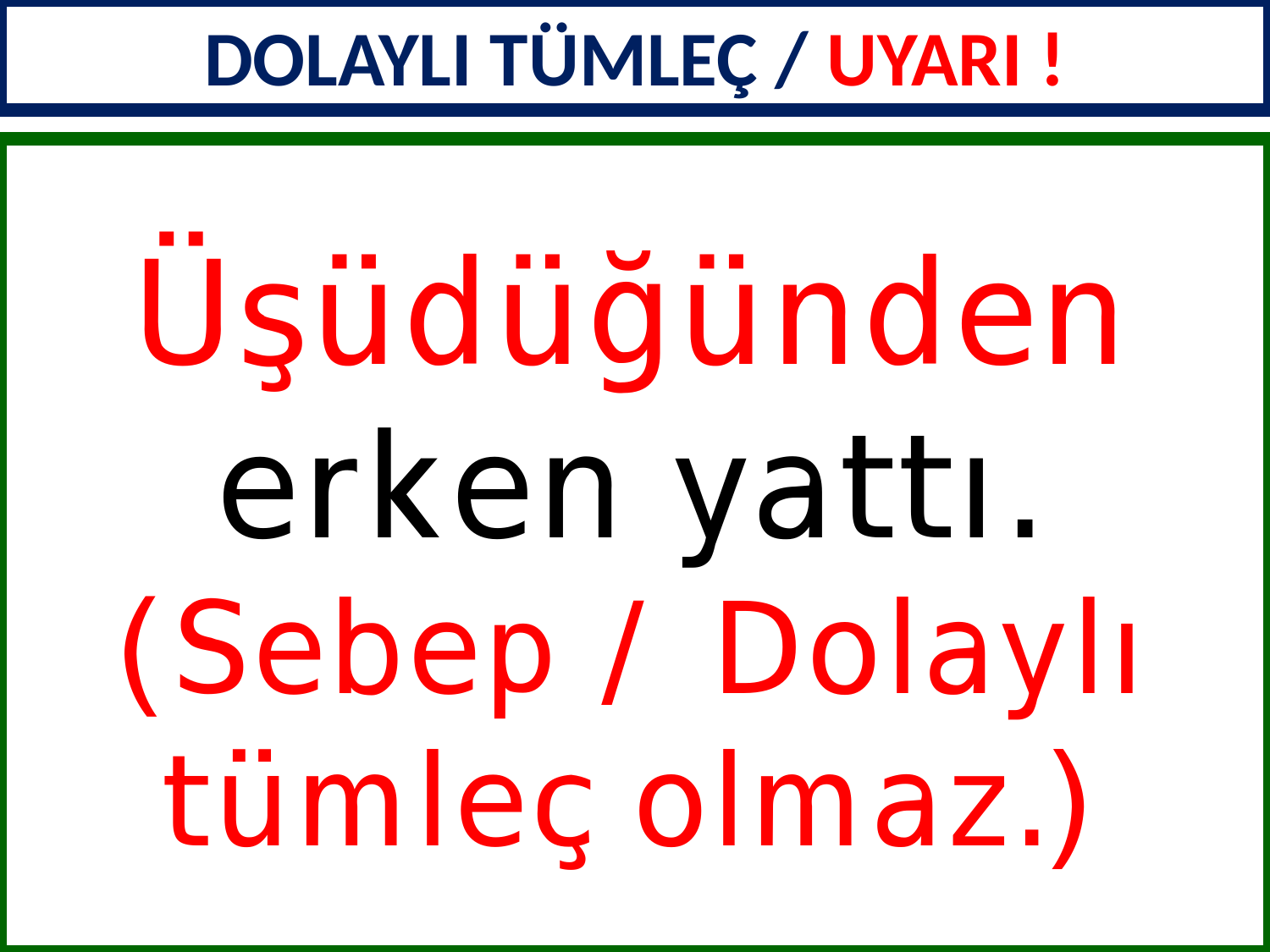

DOLAYLI TÜMLEÇ / UYARI !
Üşüdüğünden erken yattı.
(Sebep / Dolaylı tümleç olmaz.)